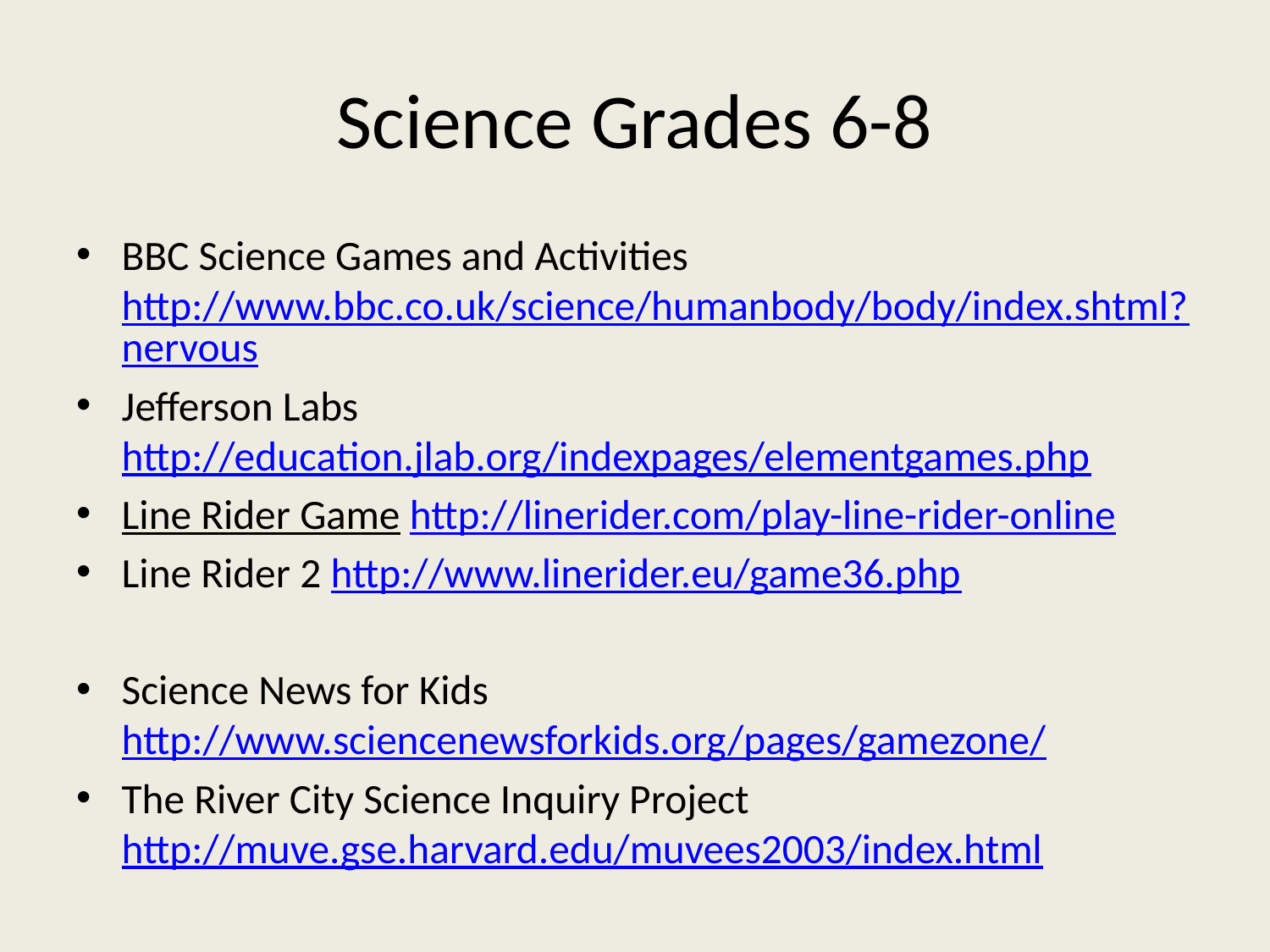

# Science Grades 6-8
BBC Science Games and Activities  http://www.bbc.co.uk/science/humanbody/body/index.shtml?nervous
Jefferson Labs http://education.jlab.org/indexpages/elementgames.php
Line Rider Game http://linerider.com/play-line-rider-online
Line Rider 2 http://www.linerider.eu/game36.php

Science News for Kids   http://www.sciencenewsforkids.org/pages/gamezone/
The River City Science Inquiry Project  http://muve.gse.harvard.edu/muvees2003/index.html